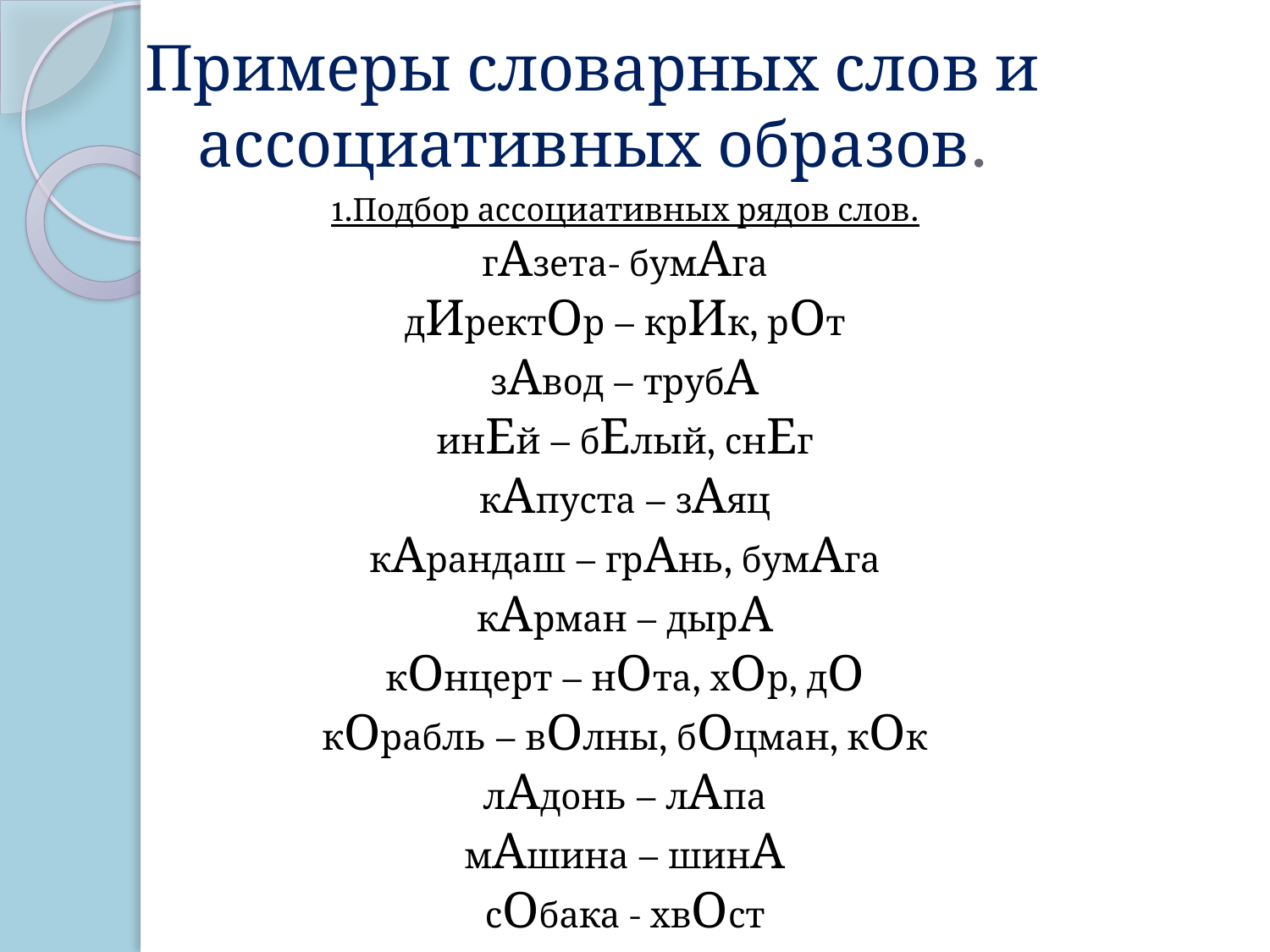

# Примеры словарных слов и ассоциативных образов.
1.Подбор ассоциативных рядов слов.
гАзета- бумАга
дИректОр – крИк, рОт
зАвод – трубА
инЕй – бЕлый, снЕг
кАпуста – зАяц
кАрандаш – грАнь, бумАга
кАрман – дырА
кОнцерт – нОта, хОр, дО
кОрабль – вОлны, бОцман, кОк
лАдонь – лАпа
мАшина – шинА
сОбака - хвОст